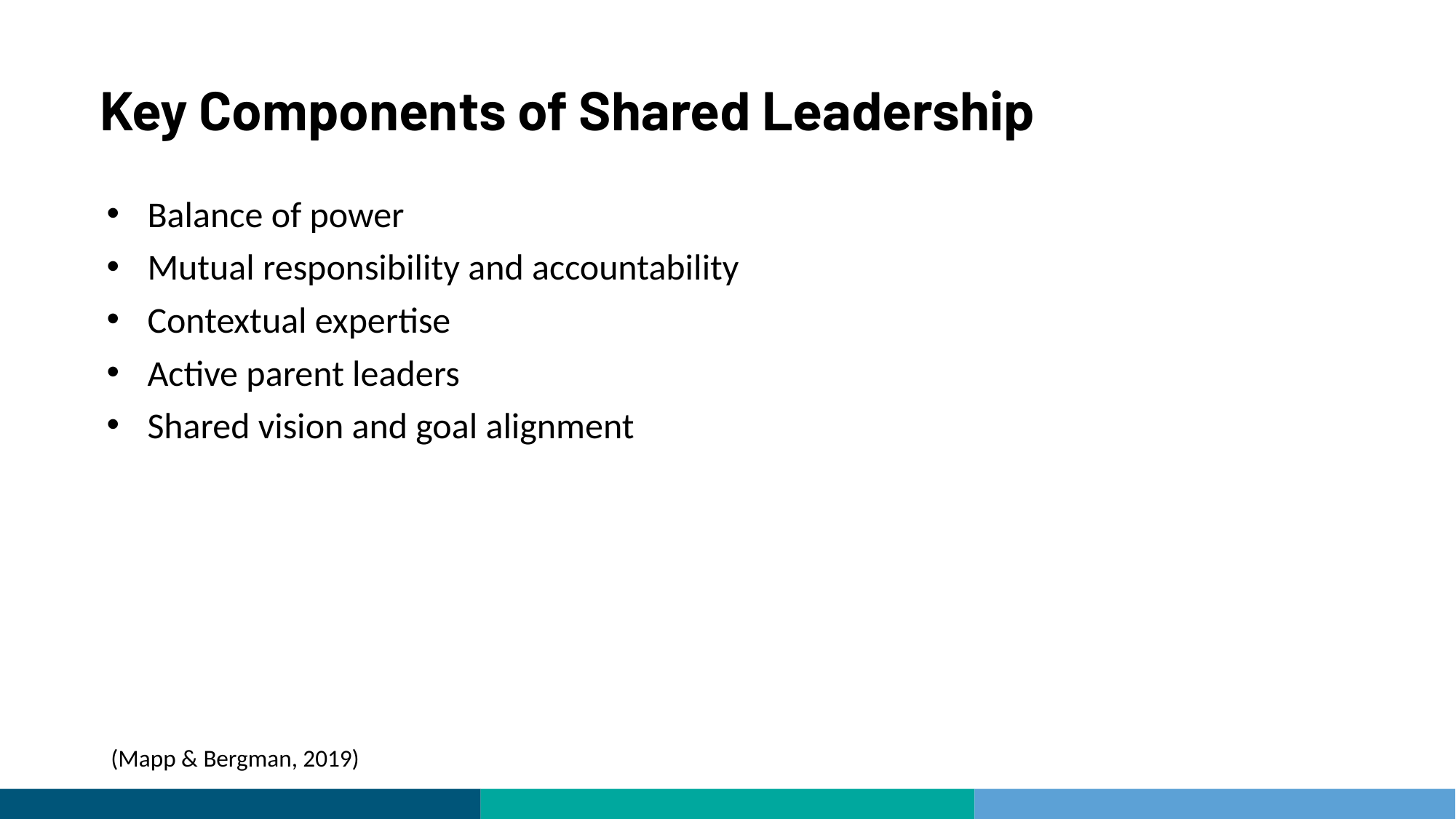

# Key Components of Shared Leadership
Balance of power
Mutual responsibility and accountability
Contextual expertise
Active parent leaders
Shared vision and goal alignment
(Mapp & Bergman, 2019)